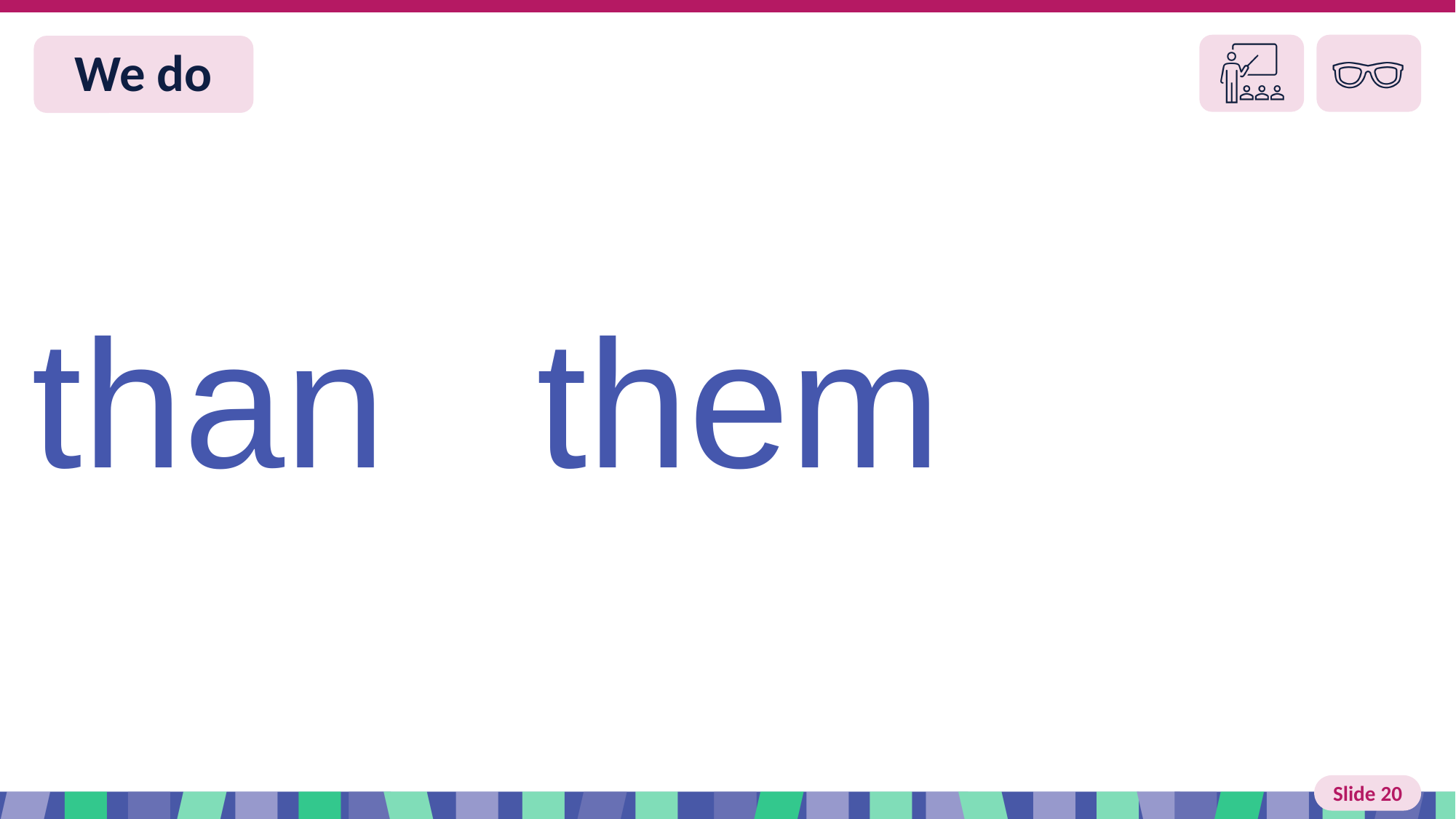

# Slide 20 We do
than   them